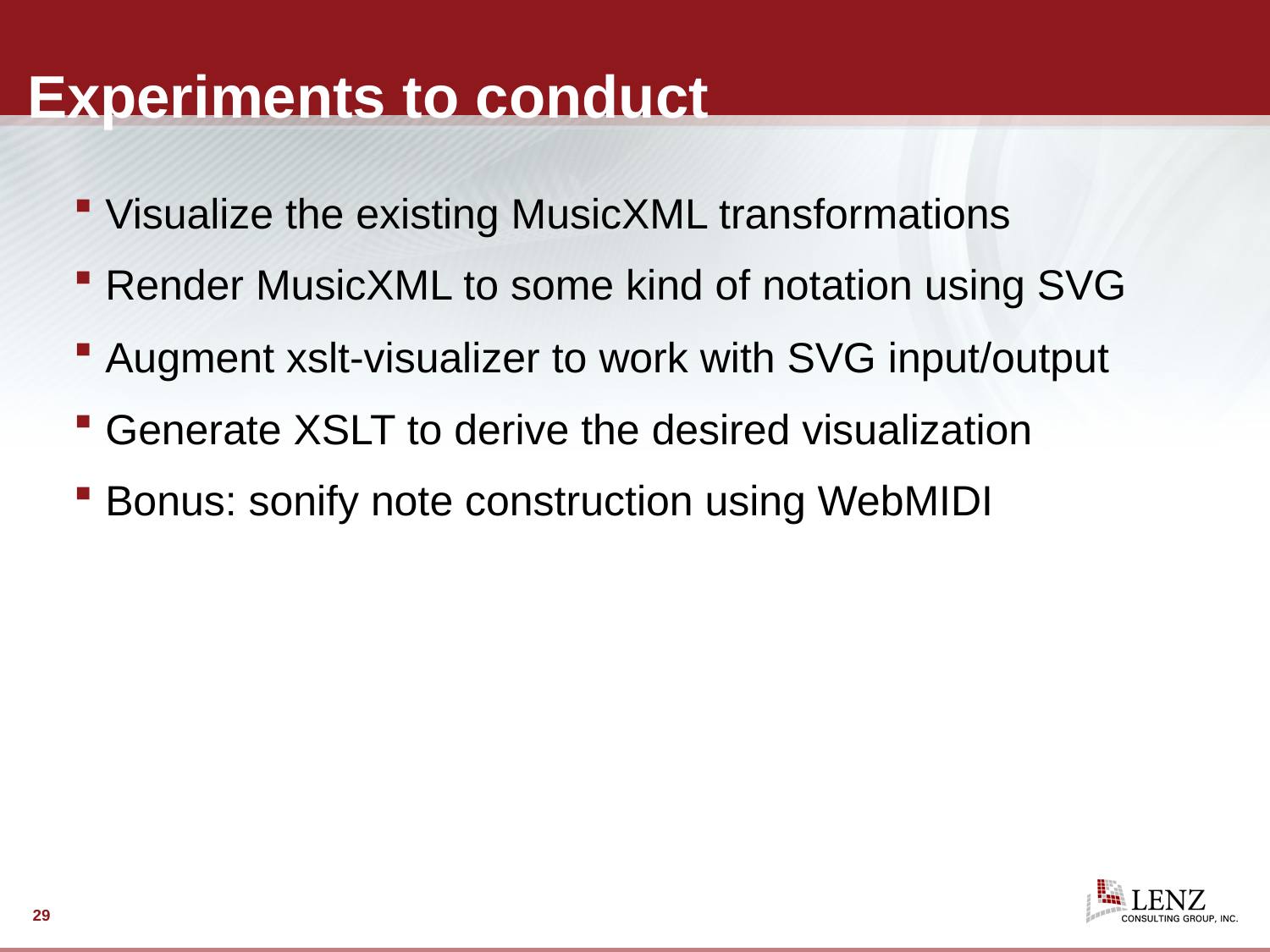

# Experiments to conduct
Visualize the existing MusicXML transformations
Render MusicXML to some kind of notation using SVG
Augment xslt-visualizer to work with SVG input/output
Generate XSLT to derive the desired visualization
Bonus: sonify note construction using WebMIDI
29